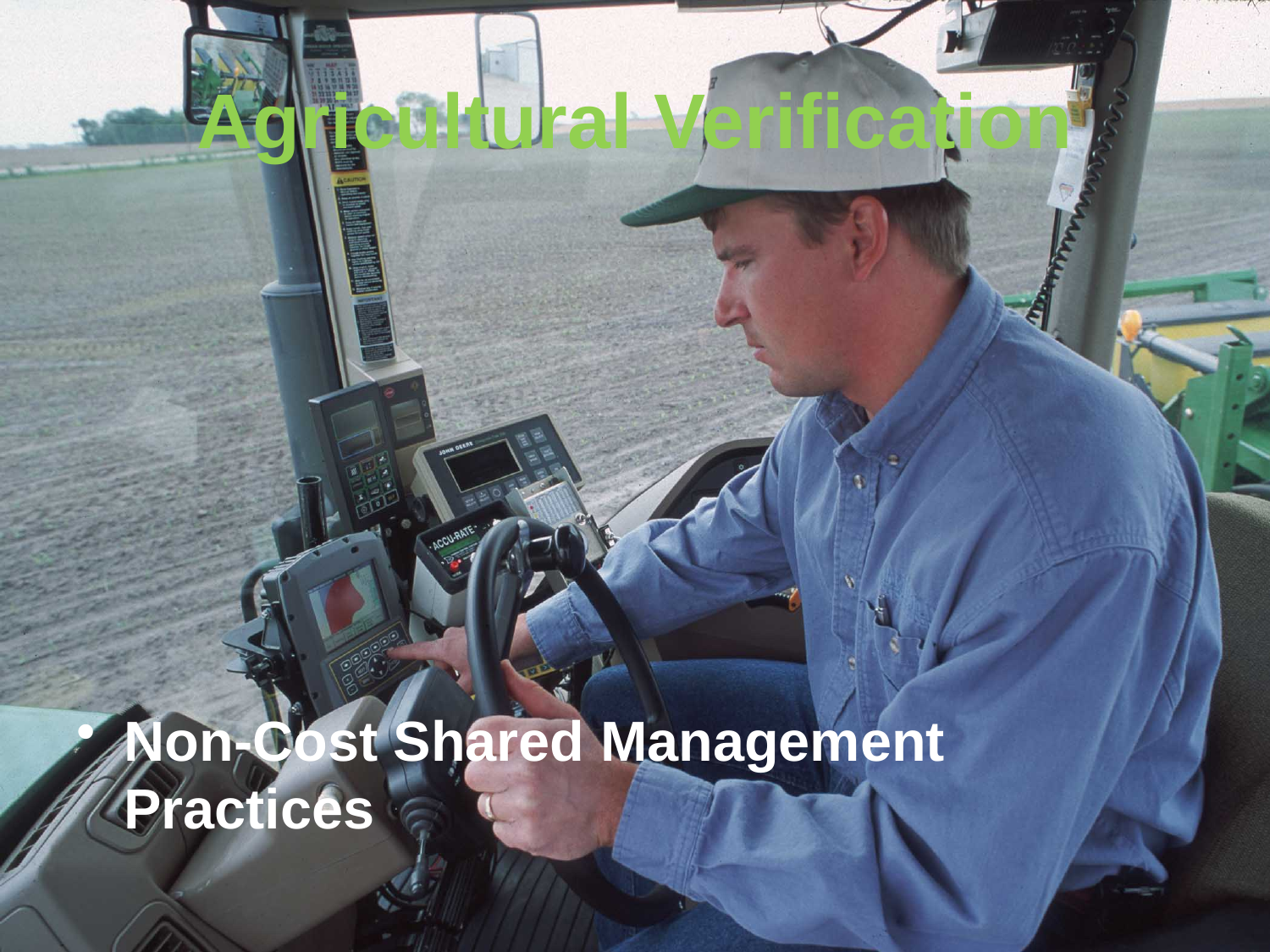

# Agricultural Verification
Non-Cost Shared Management Practices